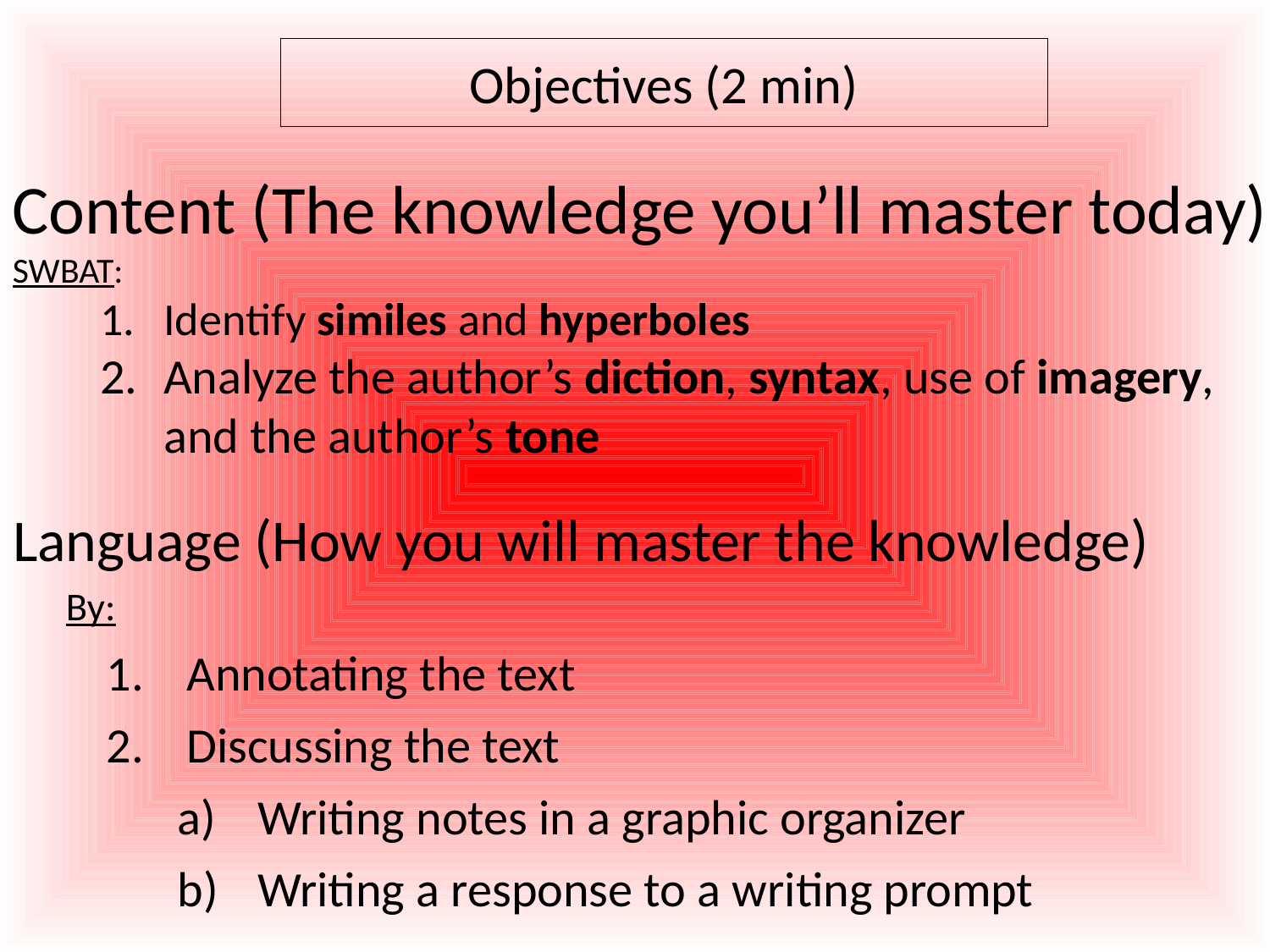

Content (The knowledge you’ll master today)
SWBAT:
Create rough draft classroom norms for 10 different situations
Create class-wide final-draft classroom norms for 10 different situations
Define the word “norm” and explain why it is important to have norms

# Objectives (2 min)
Content (The knowledge you’ll master today)
SWBAT:
Identify similes and hyperboles
Analyze the author’s diction, syntax, use of imagery, and the author’s tone

Language (How you will master the knowledge)
	By:
Annotating the text
Discussing the text
Writing notes in a graphic organizer
Writing a response to a writing prompt